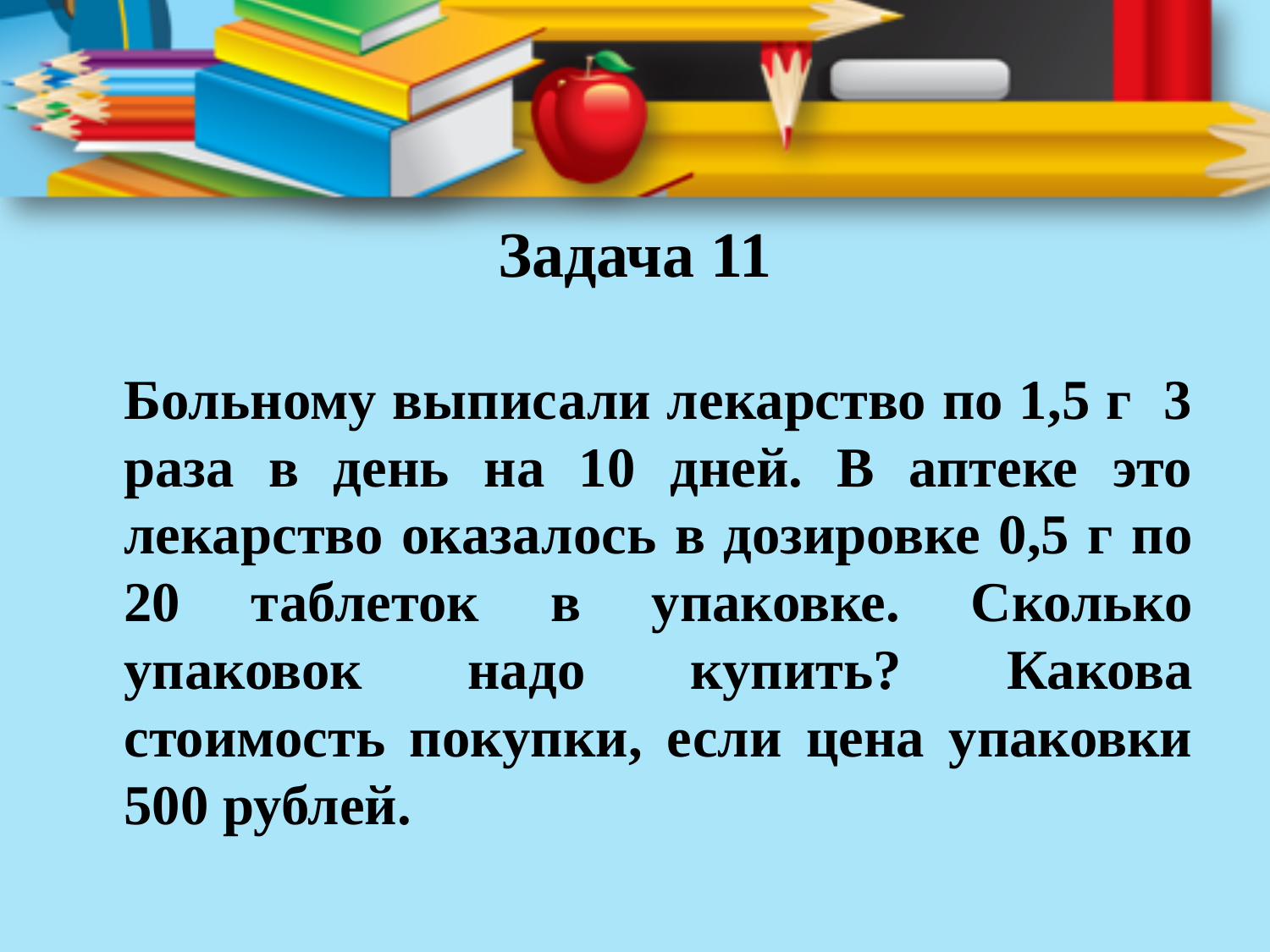

# Задача 11
	Больному выписали лекарство по 1,5 г  3 раза в день на 10 дней. В аптеке это лекарство оказалось в дозировке 0,5 г по 20 таблеток в упаковке. Сколько упаковок надо купить? Какова стоимость покупки, если цена упаковки 500 рублей.